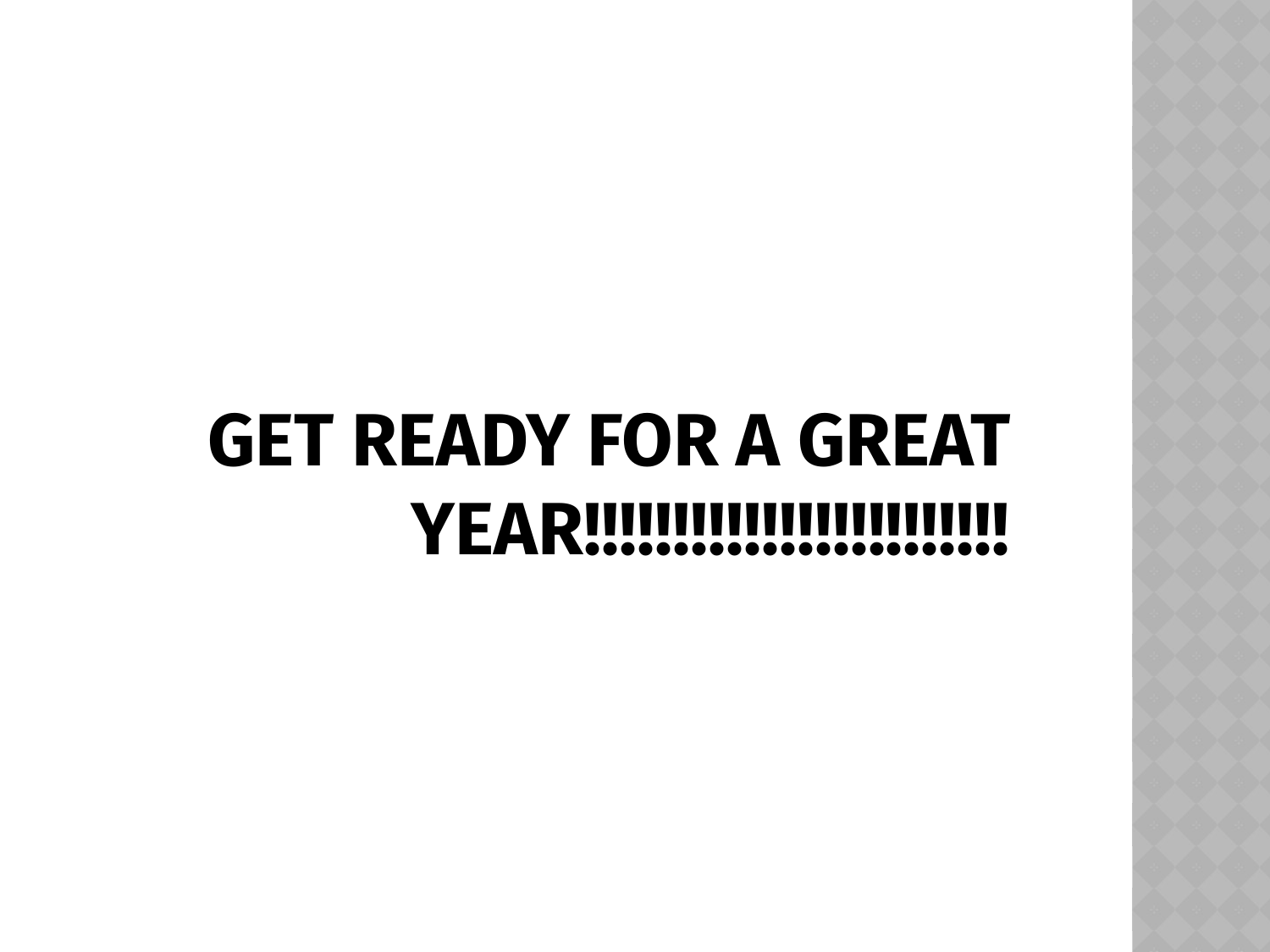

# Get ready for a great Year!!!!!!!!!!!!!!!!!!!!!!!!